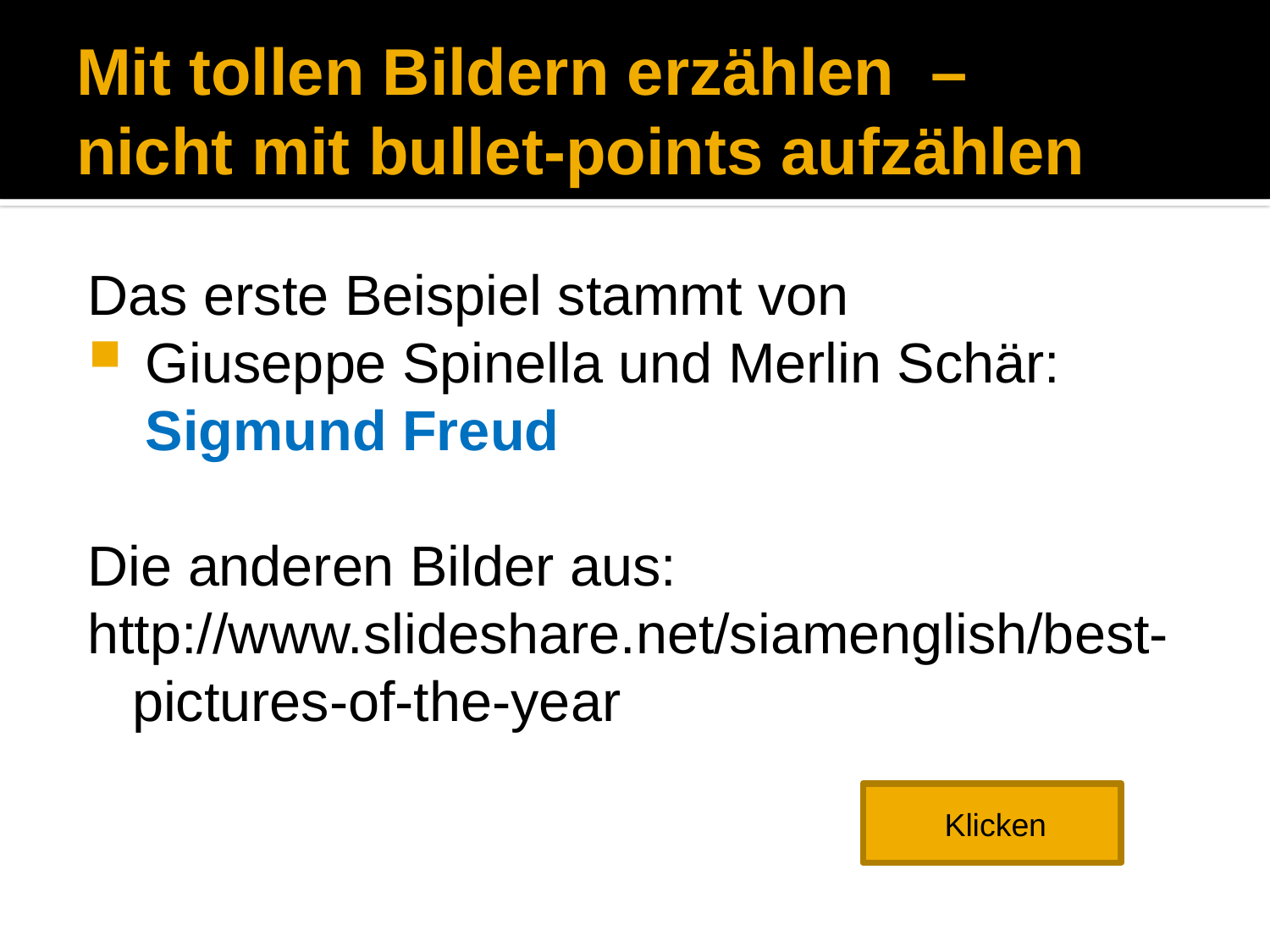

# Mit tollen Bildern erzählen  – nicht mit bullet-points aufzählen
Das erste Beispiel stammt von
Giuseppe Spinella und Merlin Schär: Sigmund Freud

Die anderen Bilder aus:
http://www.slideshare.net/siamenglish/best-pictures-of-the-year

Klicken